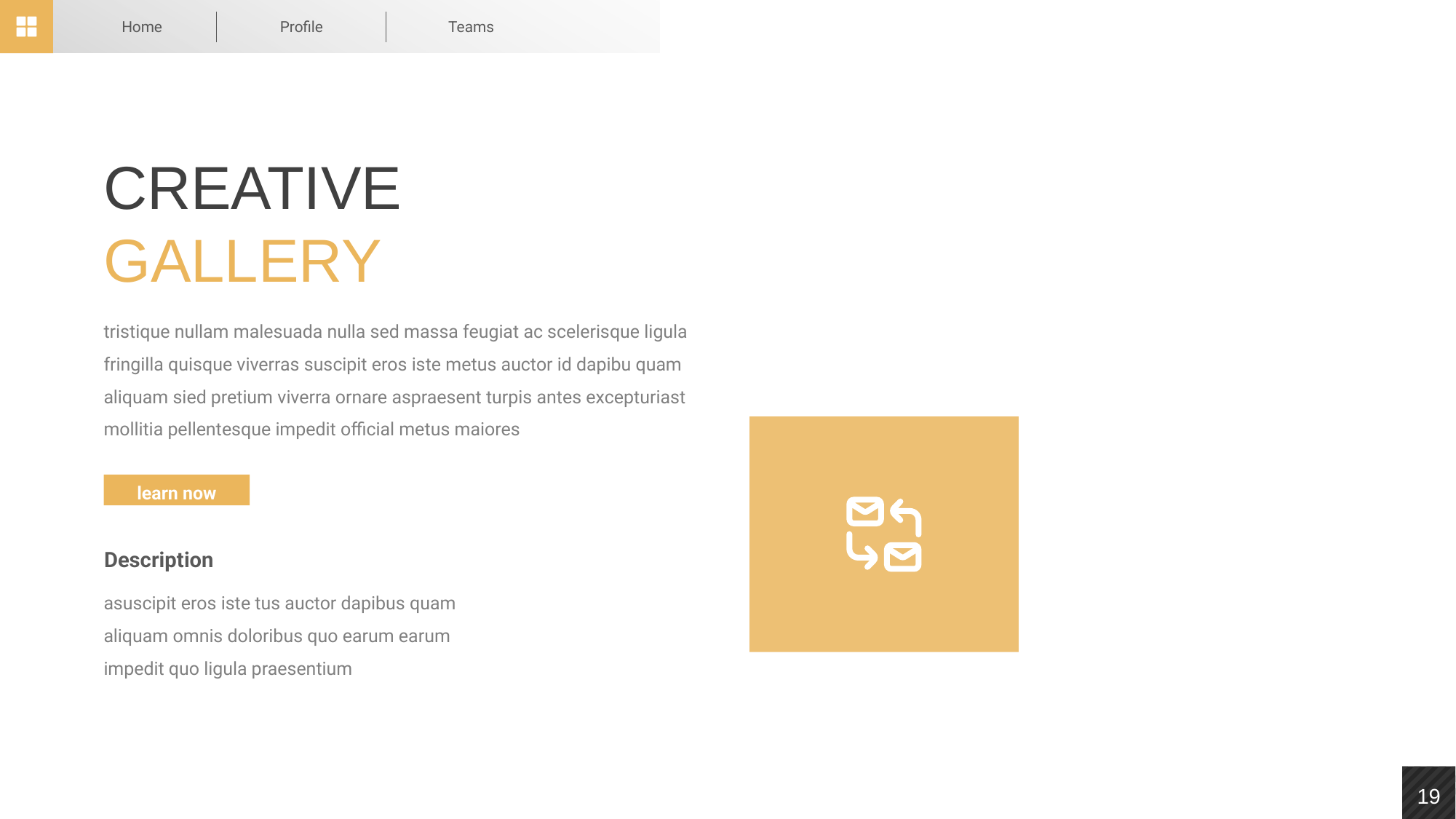

Home
Profile
Teams

19

CREATIVE GALLERY
tristique nullam malesuada nulla sed massa feugiat ac scelerisque ligula fringilla quisque viverras suscipit eros iste metus auctor id dapibu quam aliquam sied pretium viverra ornare aspraesent turpis antes excepturiast mollitia pellentesque impedit official metus maiores

learn now

Description
asuscipit eros iste tus auctor dapibus quam aliquam omnis doloribus quo earum earum impedit quo ligula praesentium